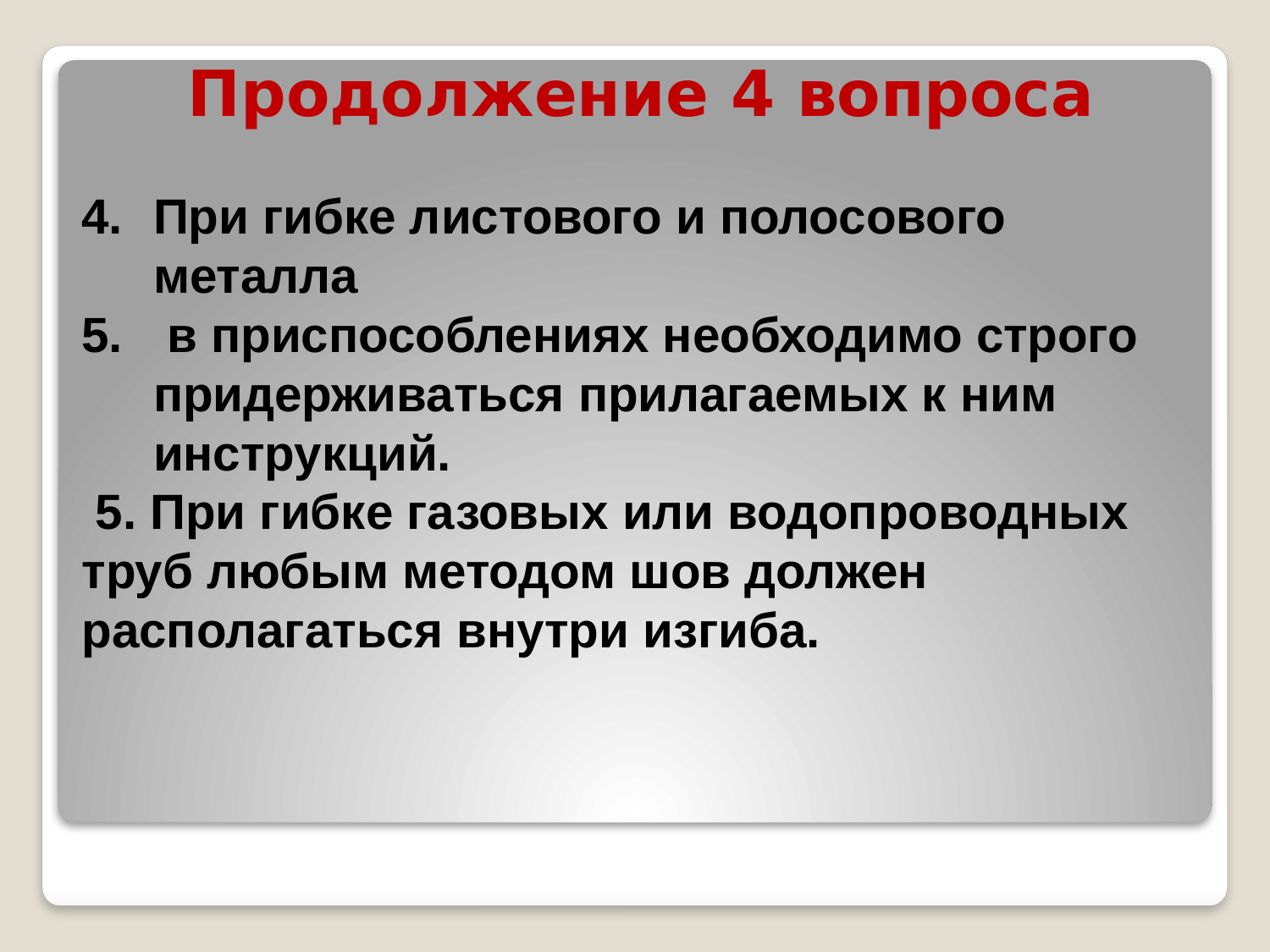

# Продолжение 4 вопроса
При гибке листового и полосового металла
 в приспособлениях необходимо строго придерживаться прилагаемых к ним инструкций.
 5. При гибке газовых или водопроводных труб любым методом шов должен располагаться внутри изгиба.